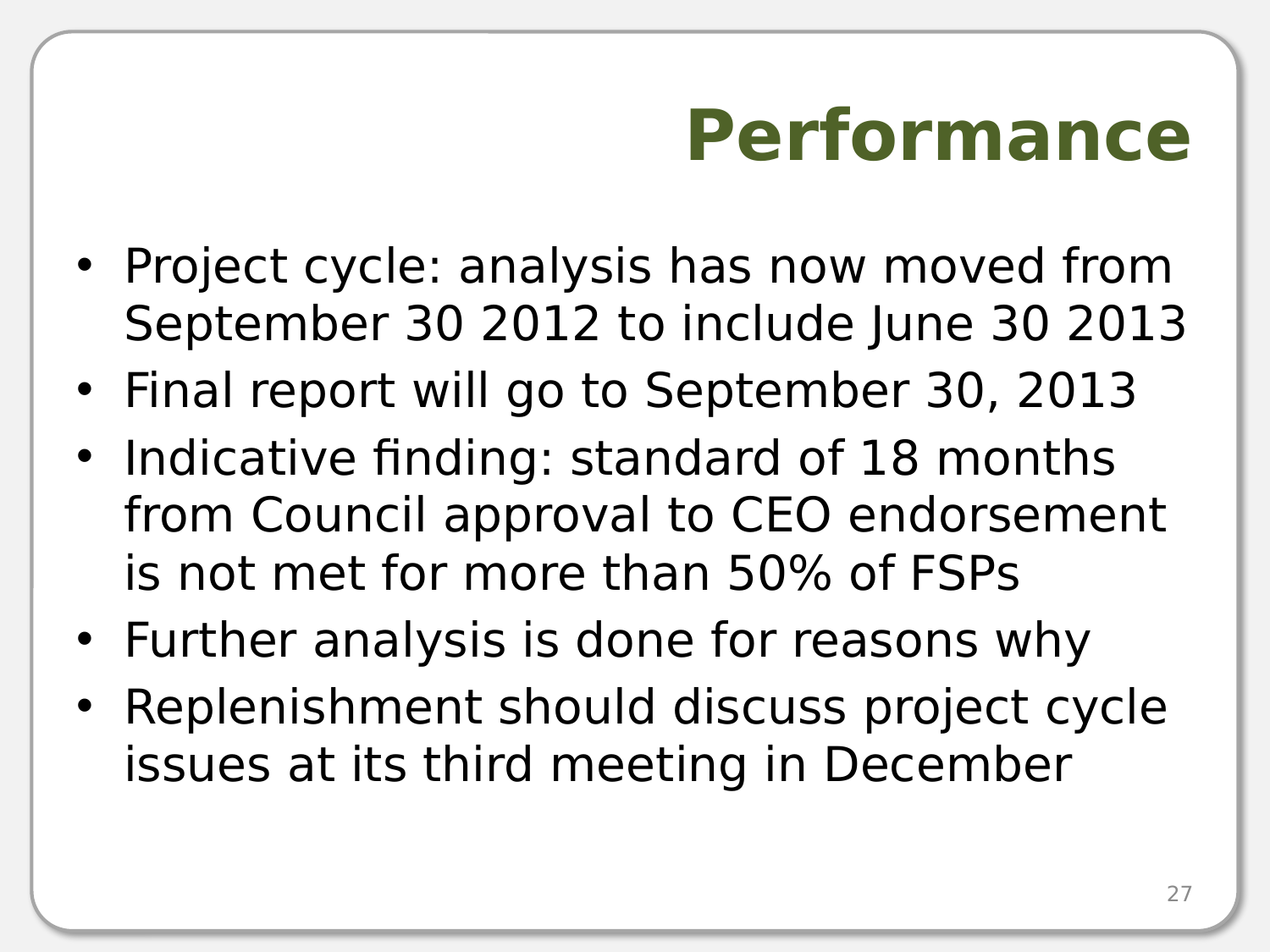

# Performance
Project cycle: analysis has now moved from September 30 2012 to include June 30 2013
Final report will go to September 30, 2013
Indicative finding: standard of 18 months from Council approval to CEO endorsement is not met for more than 50% of FSPs
Further analysis is done for reasons why
Replenishment should discuss project cycle issues at its third meeting in December
27